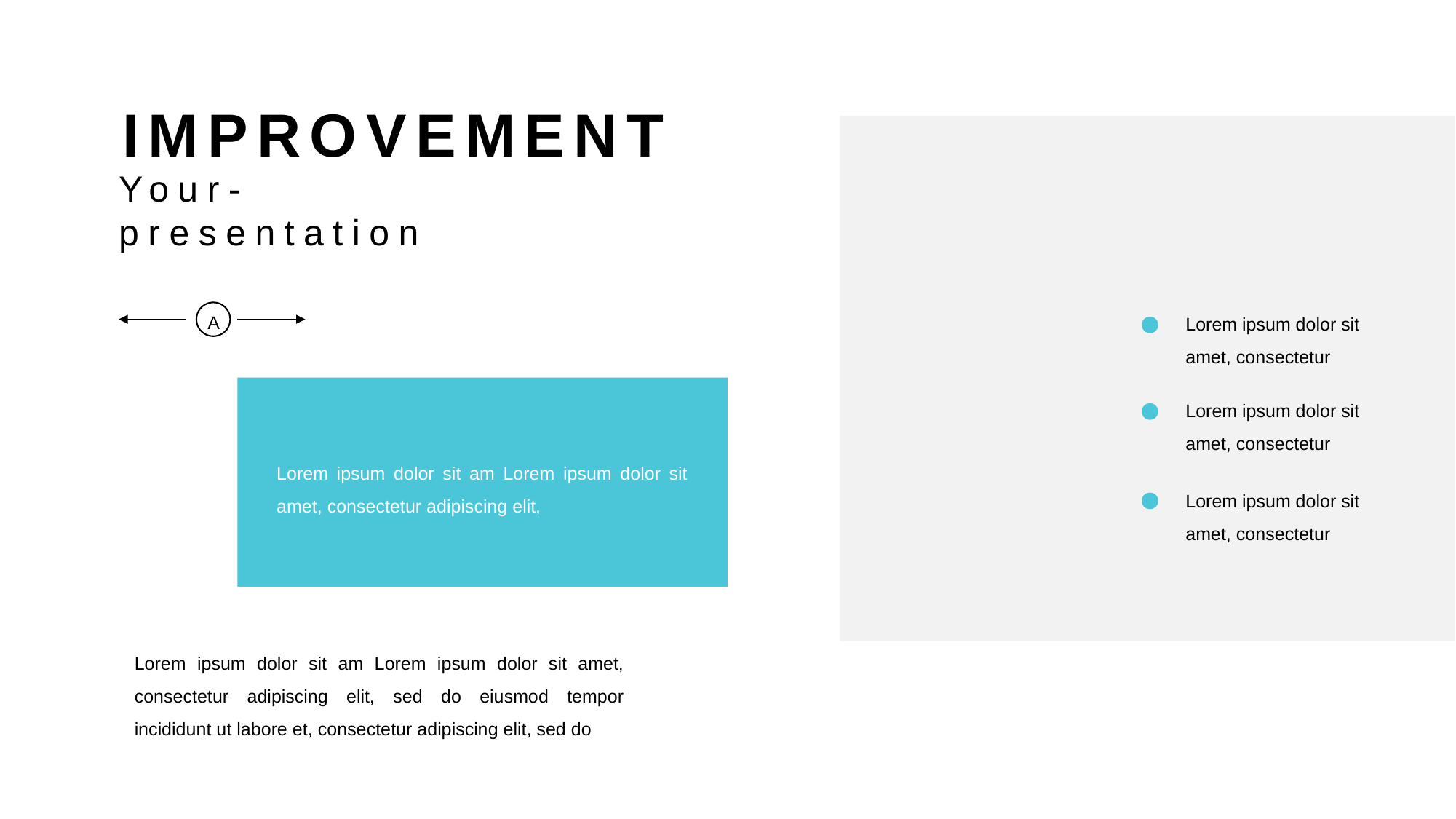

IMPROVEMENT

Your-
presentation

A
Lorem ipsum dolor sit amet, consectetur

Lorem ipsum dolor sit amet, consectetur

Lorem ipsum dolor sit am Lorem ipsum dolor sit amet, consectetur adipiscing elit,
Lorem ipsum dolor sit amet, consectetur

Lorem ipsum dolor sit am Lorem ipsum dolor sit amet, consectetur adipiscing elit, sed do eiusmod tempor incididunt ut labore et, consectetur adipiscing elit, sed do